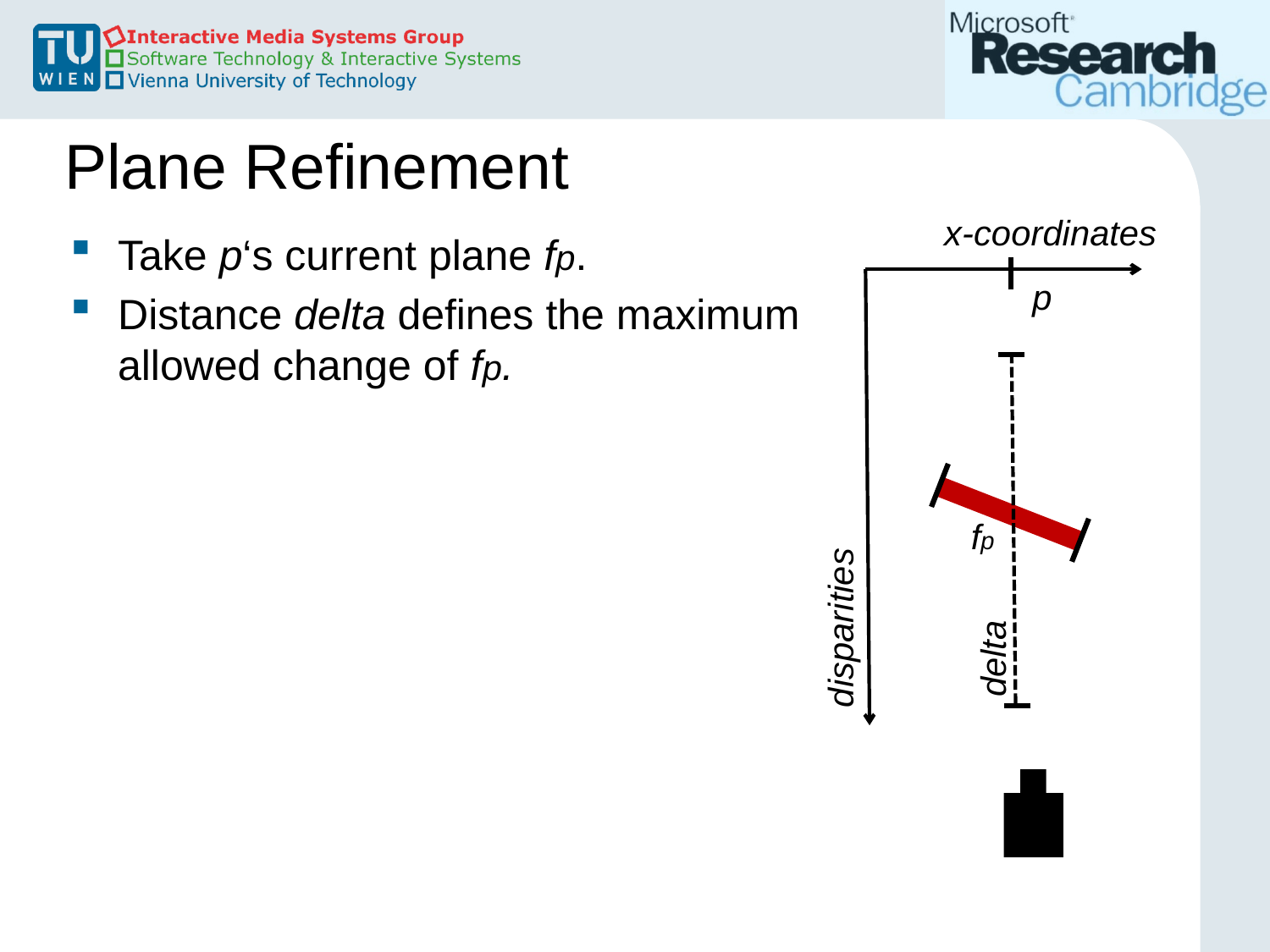

# Plane Refinement
x-coordinates
Take p‘s current plane fp.
Distance delta defines the maximum allowed change of fp.
p
fp
disparities
delta